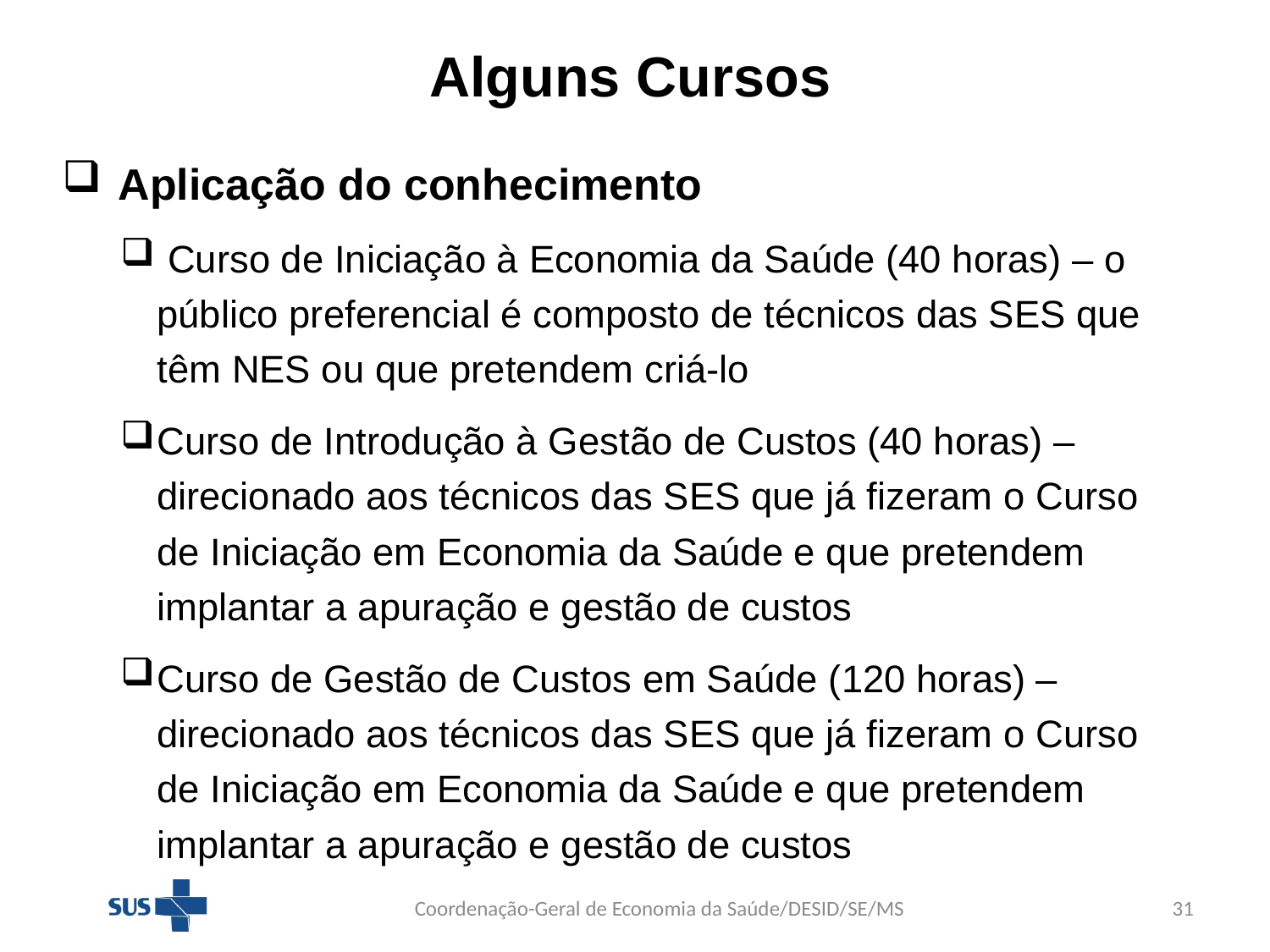

# Alguns Cursos
 Aplicação do conhecimento
 Curso de Iniciação à Economia da Saúde (40 horas) – o público preferencial é composto de técnicos das SES que têm NES ou que pretendem criá-lo
Curso de Introdução à Gestão de Custos (40 horas) – direcionado aos técnicos das SES que já fizeram o Curso de Iniciação em Economia da Saúde e que pretendem implantar a apuração e gestão de custos
Curso de Gestão de Custos em Saúde (120 horas) – direcionado aos técnicos das SES que já fizeram o Curso de Iniciação em Economia da Saúde e que pretendem implantar a apuração e gestão de custos
Coordenação-Geral de Economia da Saúde/DESID/SE/MS
31